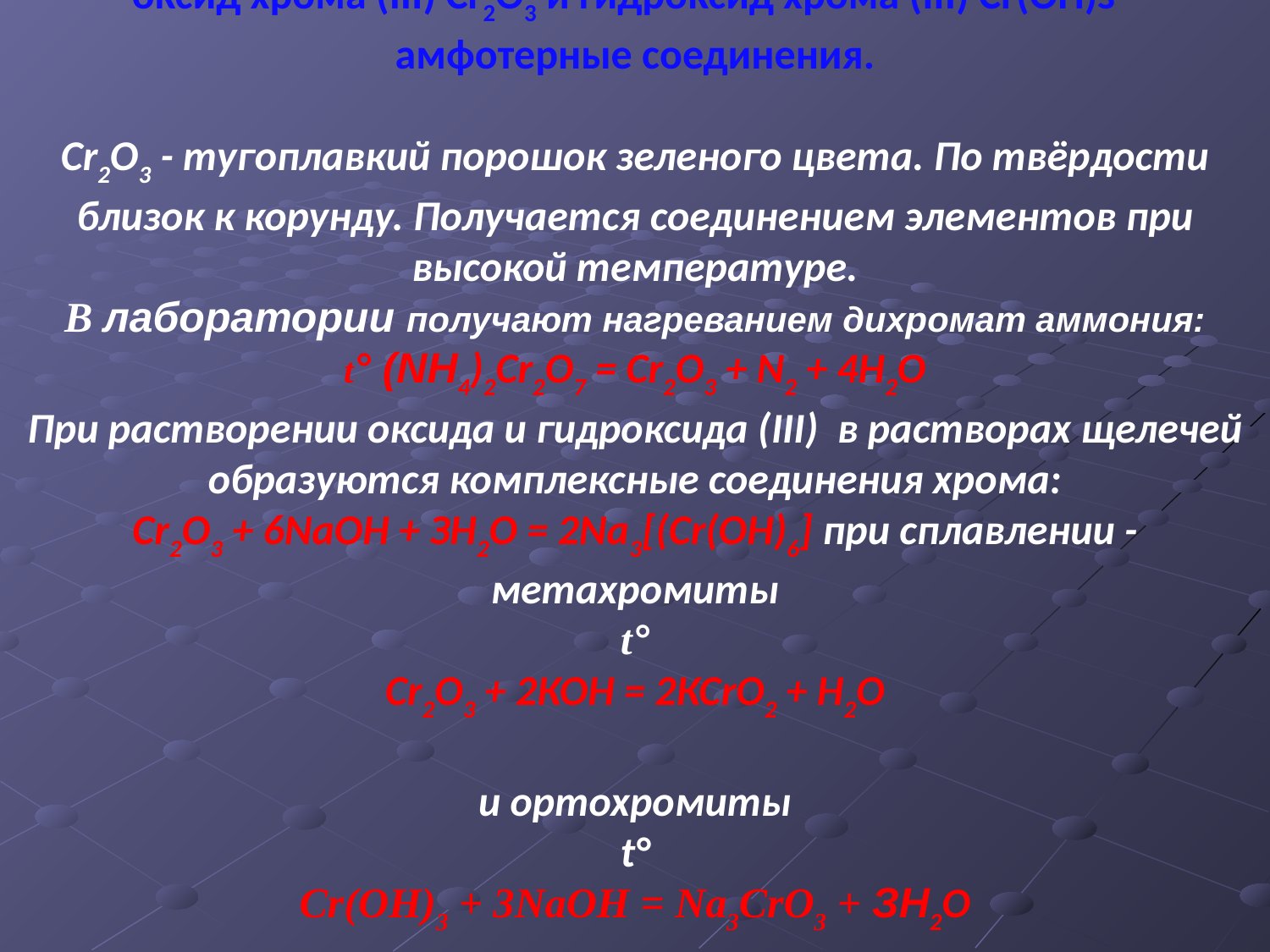

оксид хрома (III) Сг2О3 и гидроксид хрома (III) Сг(ОН)з - амфотерные соединения.

Сr2О3 - тугоплавкий порошок зеленого цвета. По твёрдости близок к корунду. Получается соединением элементов при высокой температуре.
В лаборатории получают нагреванием дихромат аммония:
t° (NН4)2Сr2O7 = Сr2О3 + N2 + 4Н2O
При растворении оксида и гидроксида (III)  в растворах щелечей образуются комплексные соединения хрома:
Сr2О3 + 6NaOH + ЗН2О = 2Na3[(Cr(OH)6] при сплавлении - метахромиты
t°
Сr2О3 + 2КОН = 2КСrO2 + Н2О

и ортохромиты
t°
Cr(OH)3 + 3NaOH = Na3CrO3 + ЗН2О